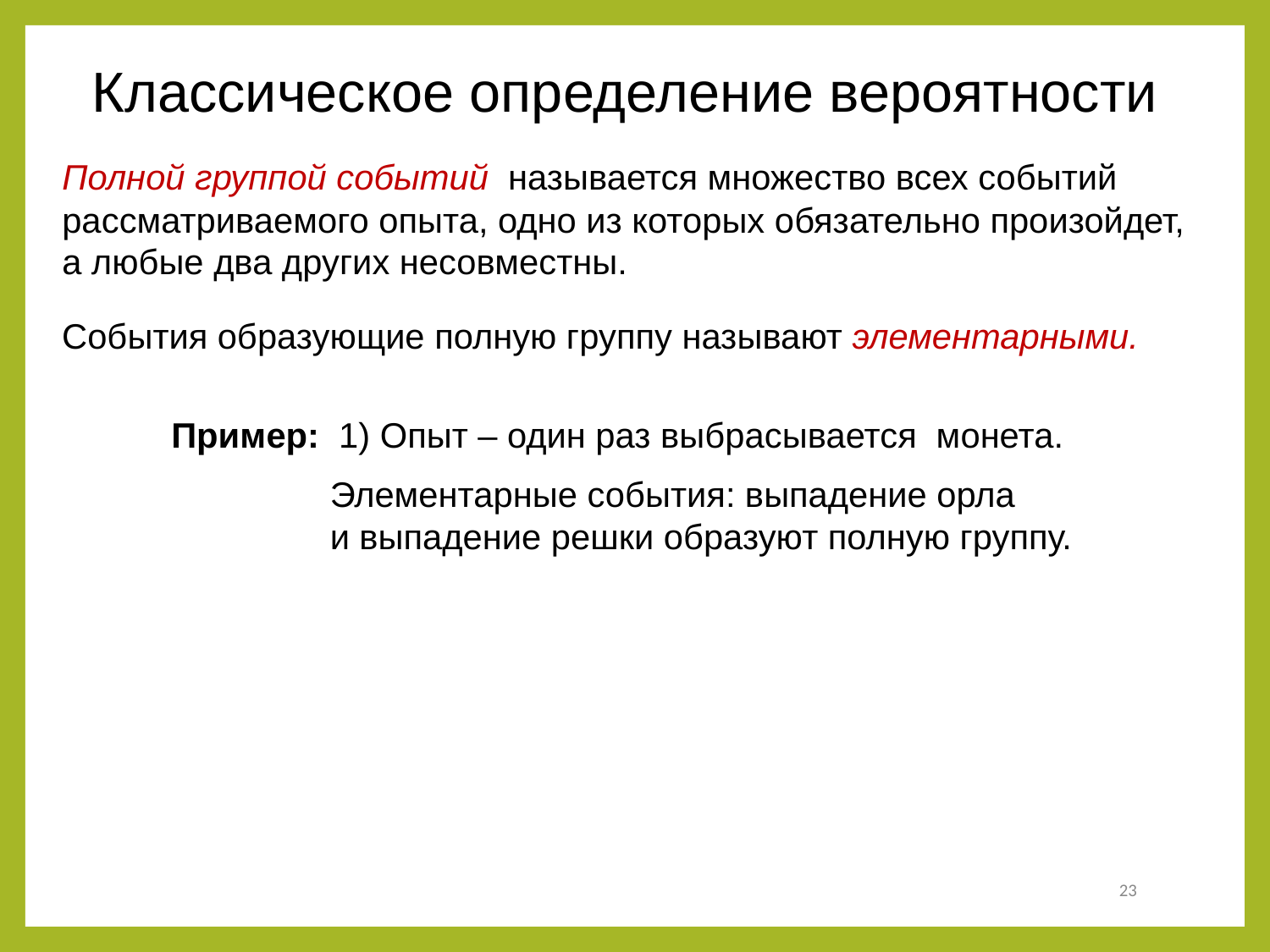

Классическое определение вероятности
Полной группой событий  называется множество всех событий рассматриваемого опыта, одно из которых обязательно произойдет, а любые два других несовместны.
 События образующие полную группу называют элементарными.

Пример:  1) Опыт – один раз выбрасывается  монета.

Элементарные события: выпадение орла
и выпадение решки образуют полную группу.
23